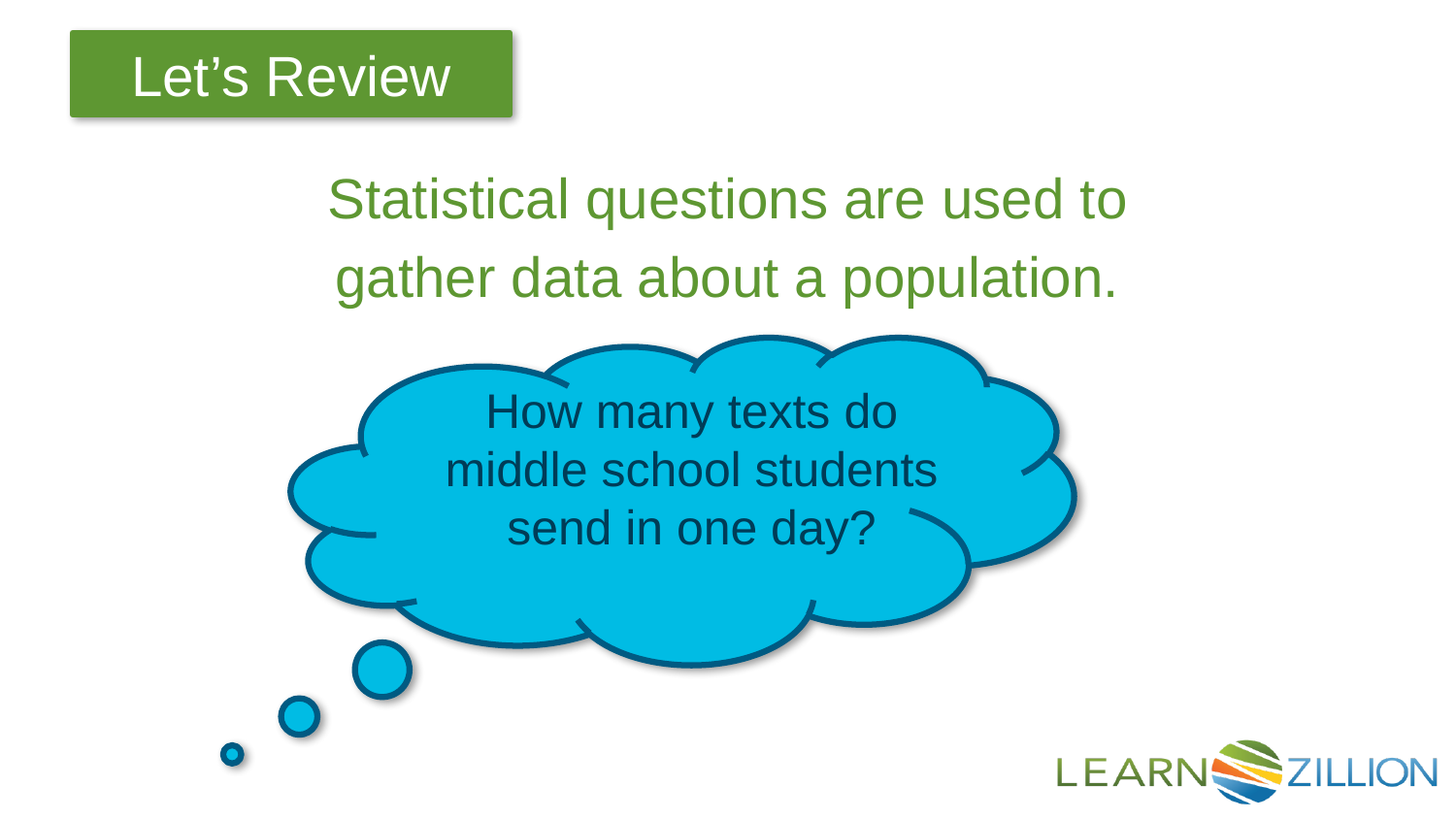

Statistical questions are used to
gather data about a population.

How many texts do middle school students send in one day?